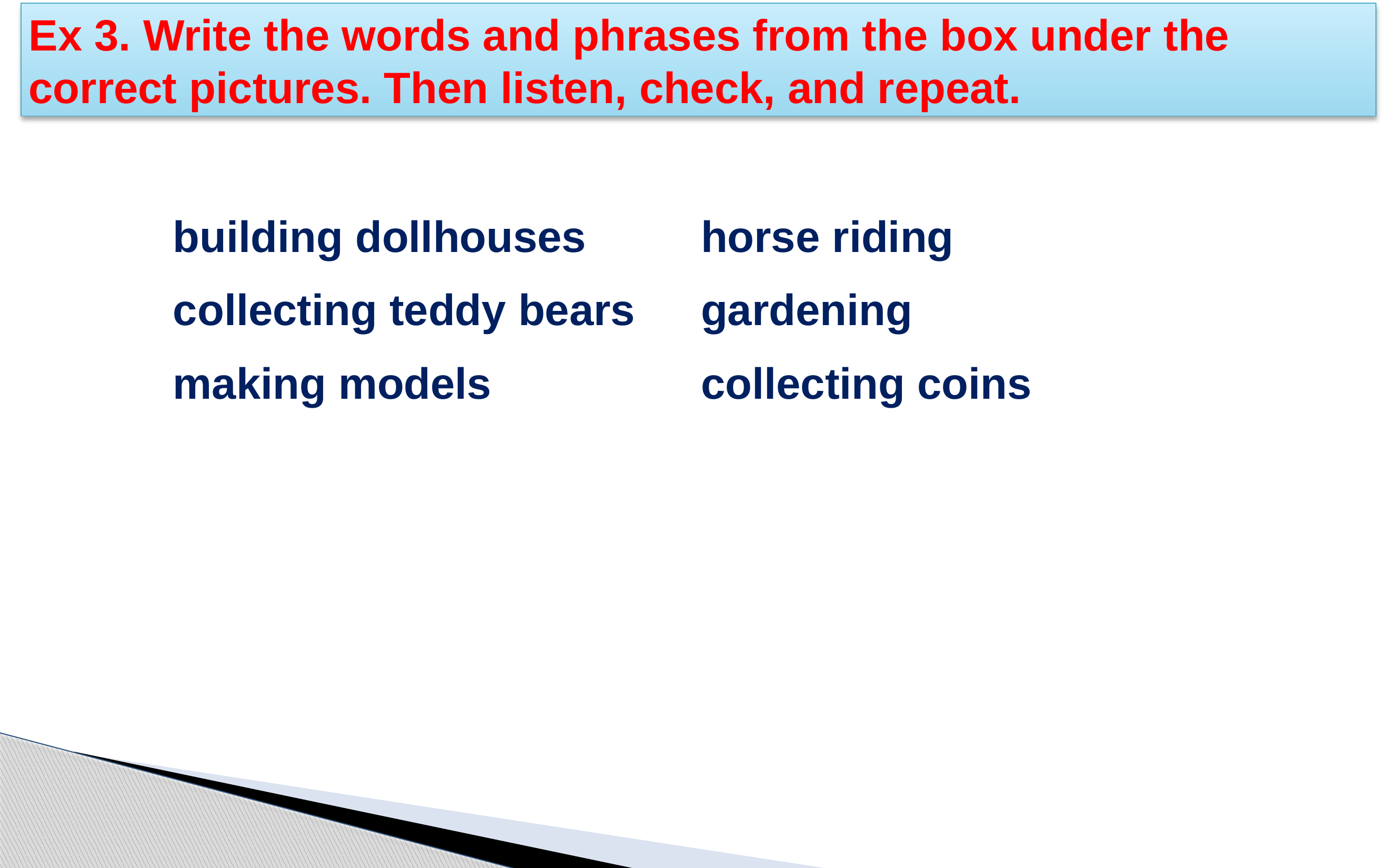

Ex 3. Write the words and phrases from the box under the correct pictures. Then listen, check, and repeat.
| building dollhouses collecting teddy bears making models | horse riding gardening collecting coins |
| --- | --- |